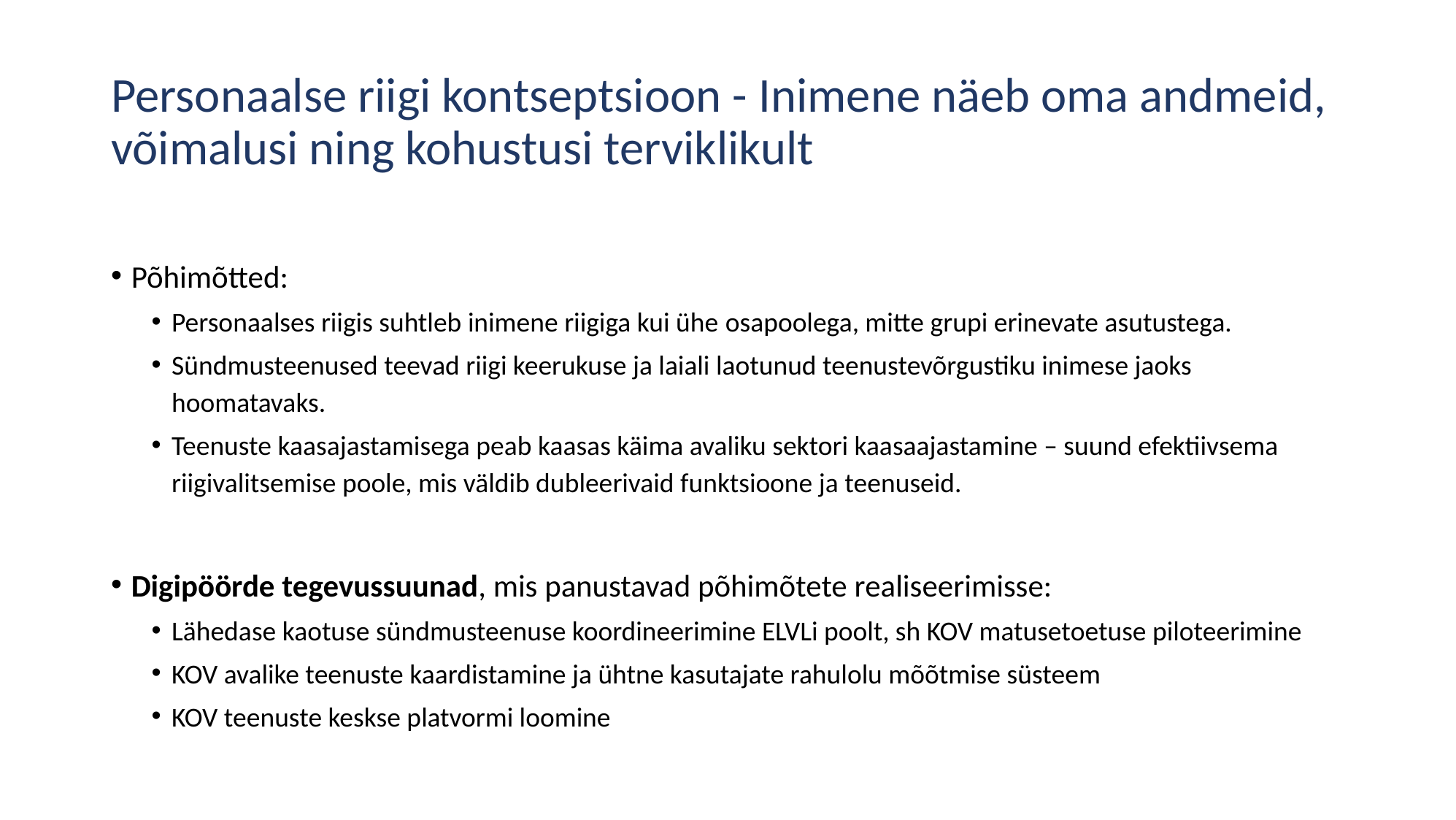

# Personaalse riigi kontseptsioon - Inimene näeb oma andmeid, võimalusi ning kohustusi terviklikult
Põhimõtted:
Personaalses riigis suhtleb inimene riigiga kui ühe osapoolega, mitte grupi erinevate asutustega.
Sündmusteenused teevad riigi keerukuse ja laiali laotunud teenustevõrgustiku inimese jaoks hoomatavaks.
Teenuste kaasajastamisega peab kaasas käima avaliku sektori kaasaajastamine – suund efektiivsema riigivalitsemise poole, mis väldib dubleerivaid funktsioone ja teenuseid.

Digipöörde tegevussuunad, mis panustavad põhimõtete realiseerimisse:
Lähedase kaotuse sündmusteenuse koordineerimine ELVLi poolt, sh KOV matusetoetuse piloteerimine
KOV avalike teenuste kaardistamine ja ühtne kasutajate rahulolu mõõtmise süsteem
KOV teenuste keskse platvormi loomine